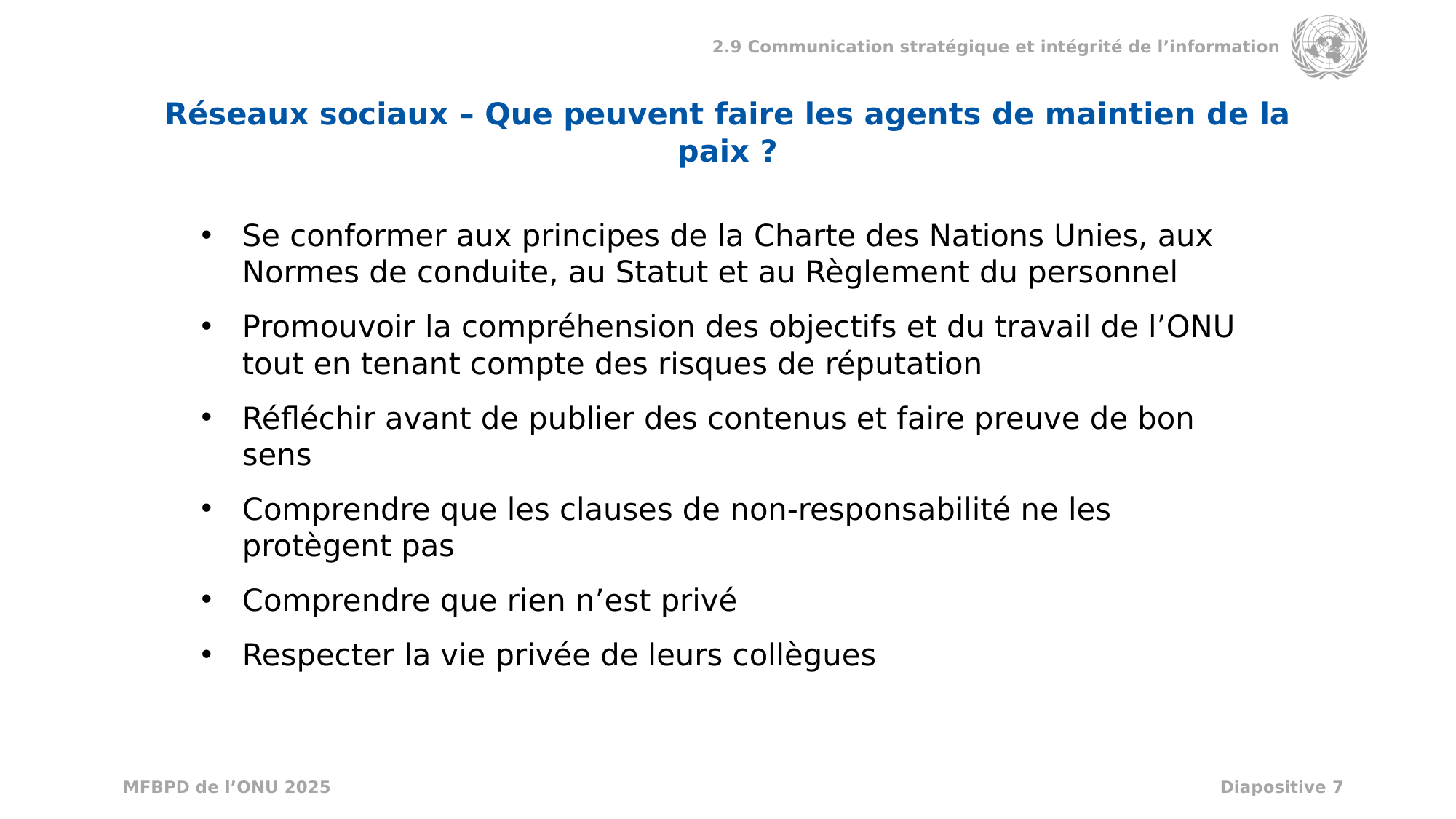

Réseaux sociaux – Que peuvent faire les agents de maintien de la paix ?
Se conformer aux principes de la Charte des Nations Unies, aux Normes de conduite, au Statut et au Règlement du personnel
Promouvoir la compréhension des objectifs et du travail de l’ONU tout en tenant compte des risques de réputation
Réfléchir avant de publier des contenus et faire preuve de bon sens
Comprendre que les clauses de non-responsabilité ne les protègent pas
Comprendre que rien n’est privé
Respecter la vie privée de leurs collègues